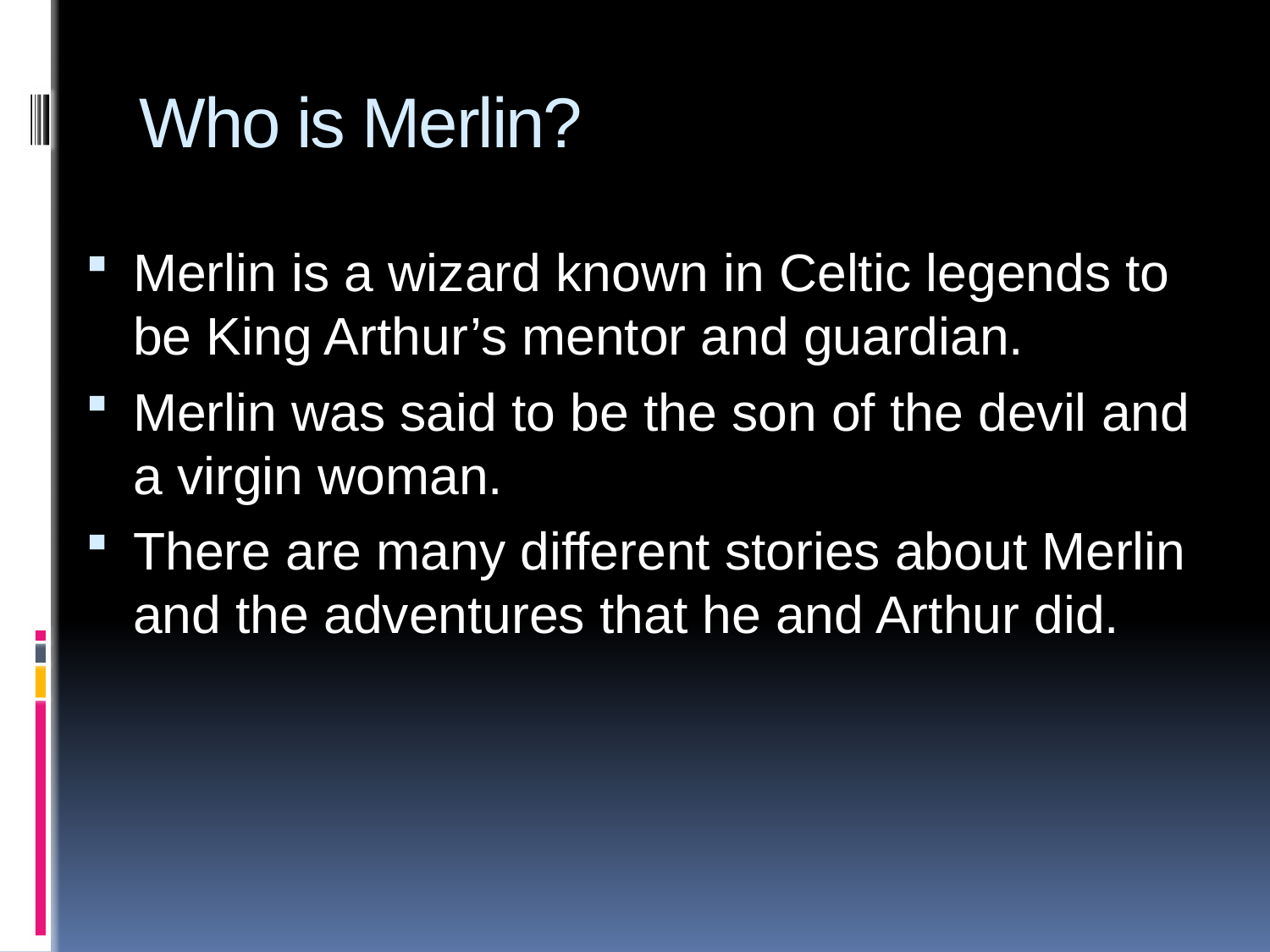

# Who is Merlin?
Merlin is a wizard known in Celtic legends to be King Arthur’s mentor and guardian.
Merlin was said to be the son of the devil and a virgin woman.
There are many different stories about Merlin and the adventures that he and Arthur did.